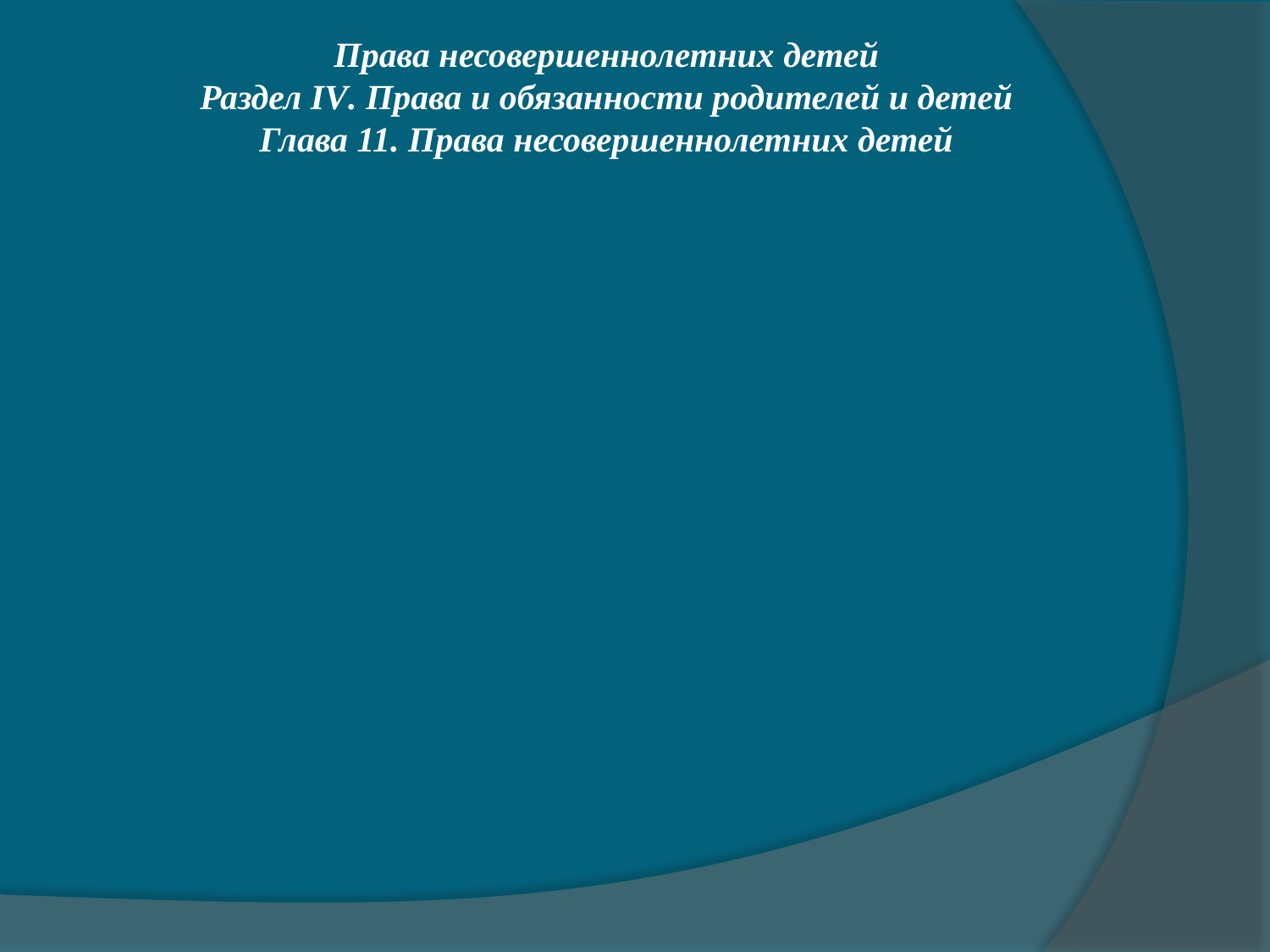

# Права несовершеннолетних детей Раздел IV. Права и обязанности родителей и детей Глава 11. Права несовершеннолетних детей

Статья 55. Право ребенка на общение с родителями и другими родственниками
Статья 54. Право ребенка жить и воспитываться в семье
Статья 57. Право ребенка выражать свое мнение

Ребенком признается лицо, не достигшее возраста восемнадцати лет (совершеннолетия).
 Каждый ребенок имеет право жить и воспитываться в семье, насколько это возможно, право знать своих родителей, право на их заботу, право на совместное с ними проживание.
Ребенок имеет права на воспитание своими родителями, обеспечение его интересов, всестороннее развитие, уважение его человеческого достоинства.

Ребенок имеет право на общение с обоими родителями, дедушкой, бабушкой, братьями, сестрами и другими родственниками. Расторжение брака родителей, признание его недействительным или раздельное проживание родителей не влияют на права ребенка.

Ребенок вправе выражать свое мнение при решении в семье любого вопроса, затрагивающего его интересы, а также быть заслушанным в ходе любого судебного или административного разбирательства. Учет мнения ребенка, достигшего возраста десяти лет, обязателен.